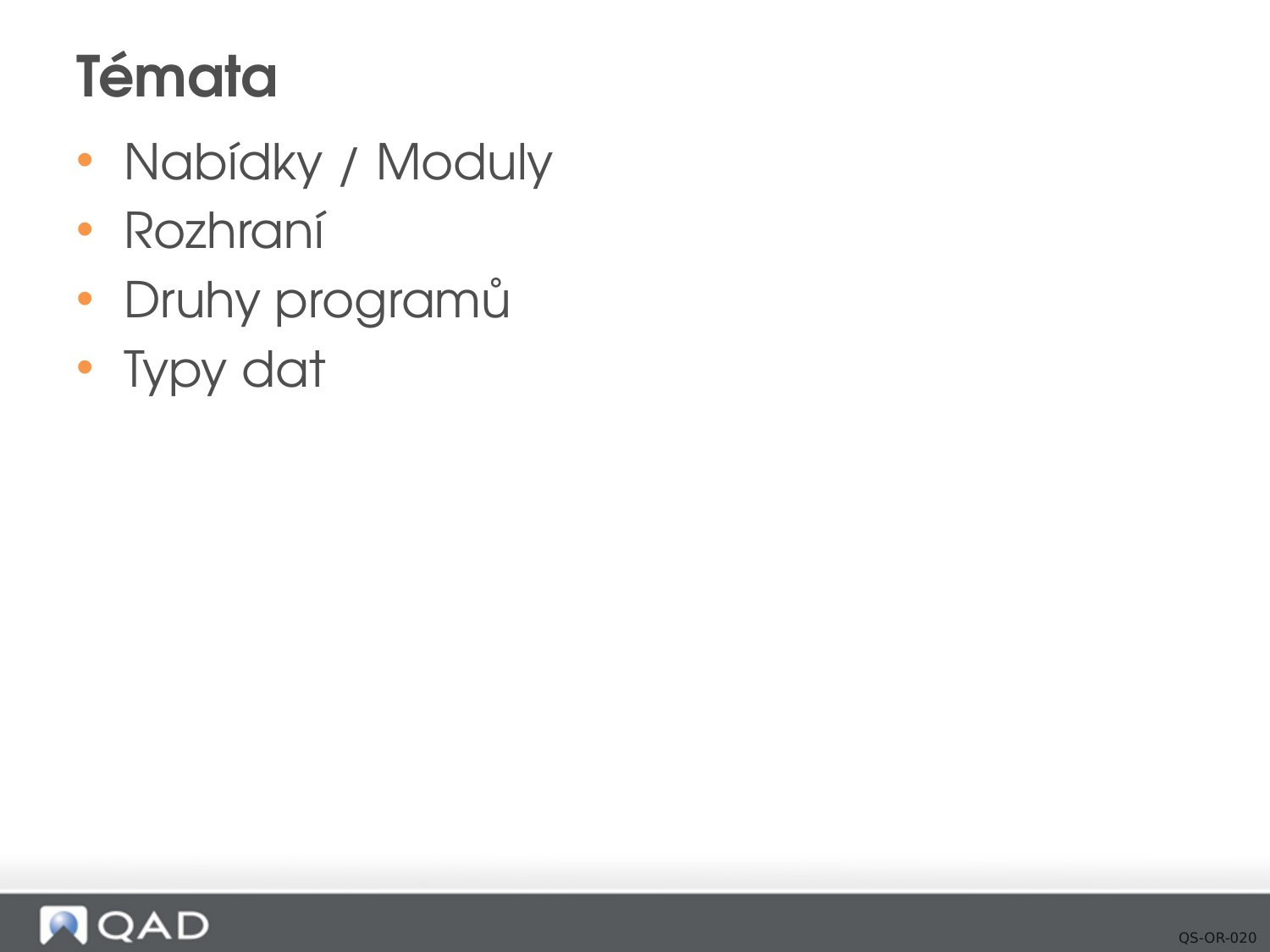

# Témata
Nabídky / Moduly
Rozhraní
Druhy programů
Typy dat

QS-OR-020